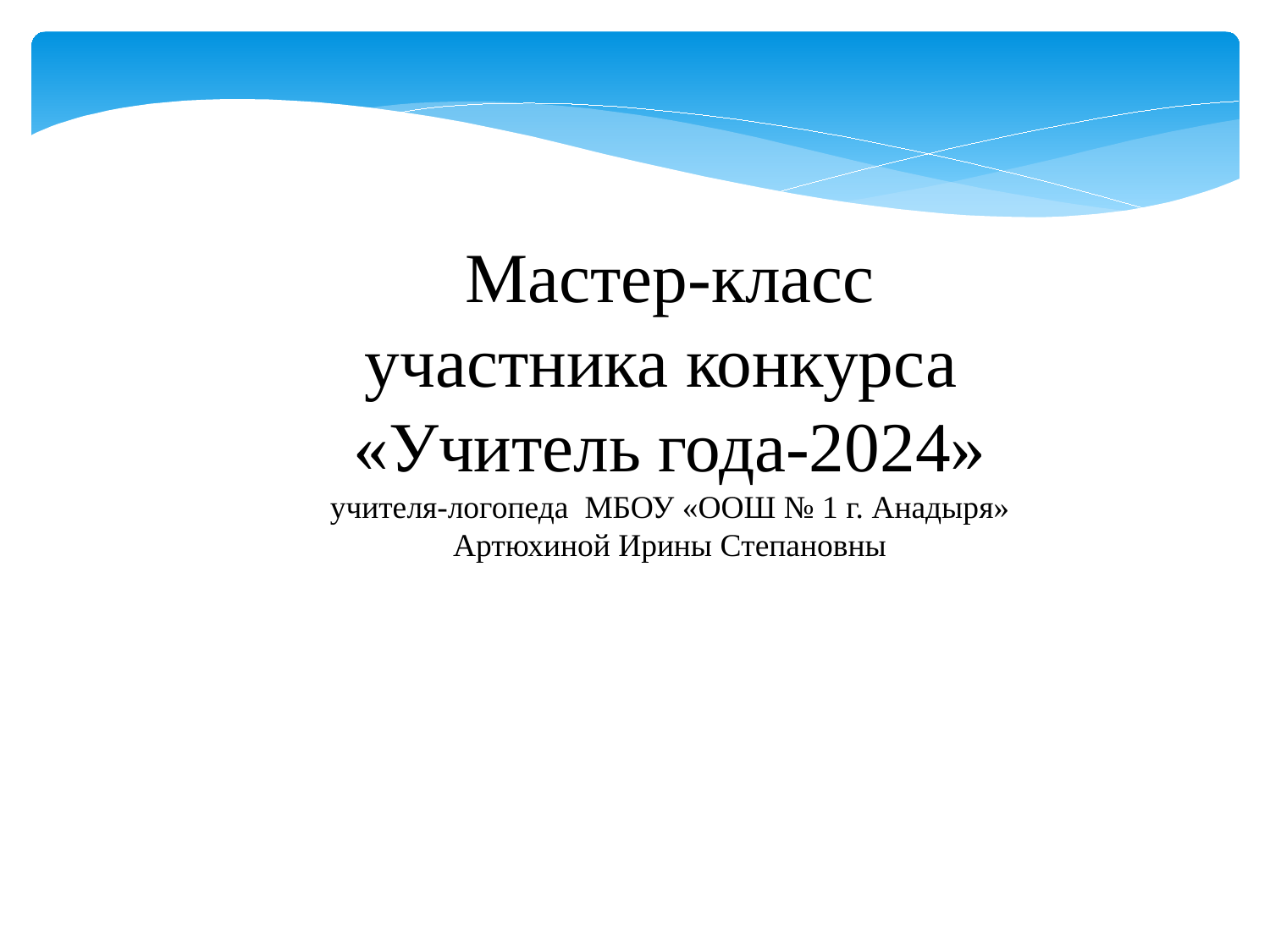

Мастер-класс
участника конкурса
«Учитель года-2024»
учителя-логопеда  МБОУ «ООШ № 1 г. Анадыря»
Артюхиной Ирины Степановны